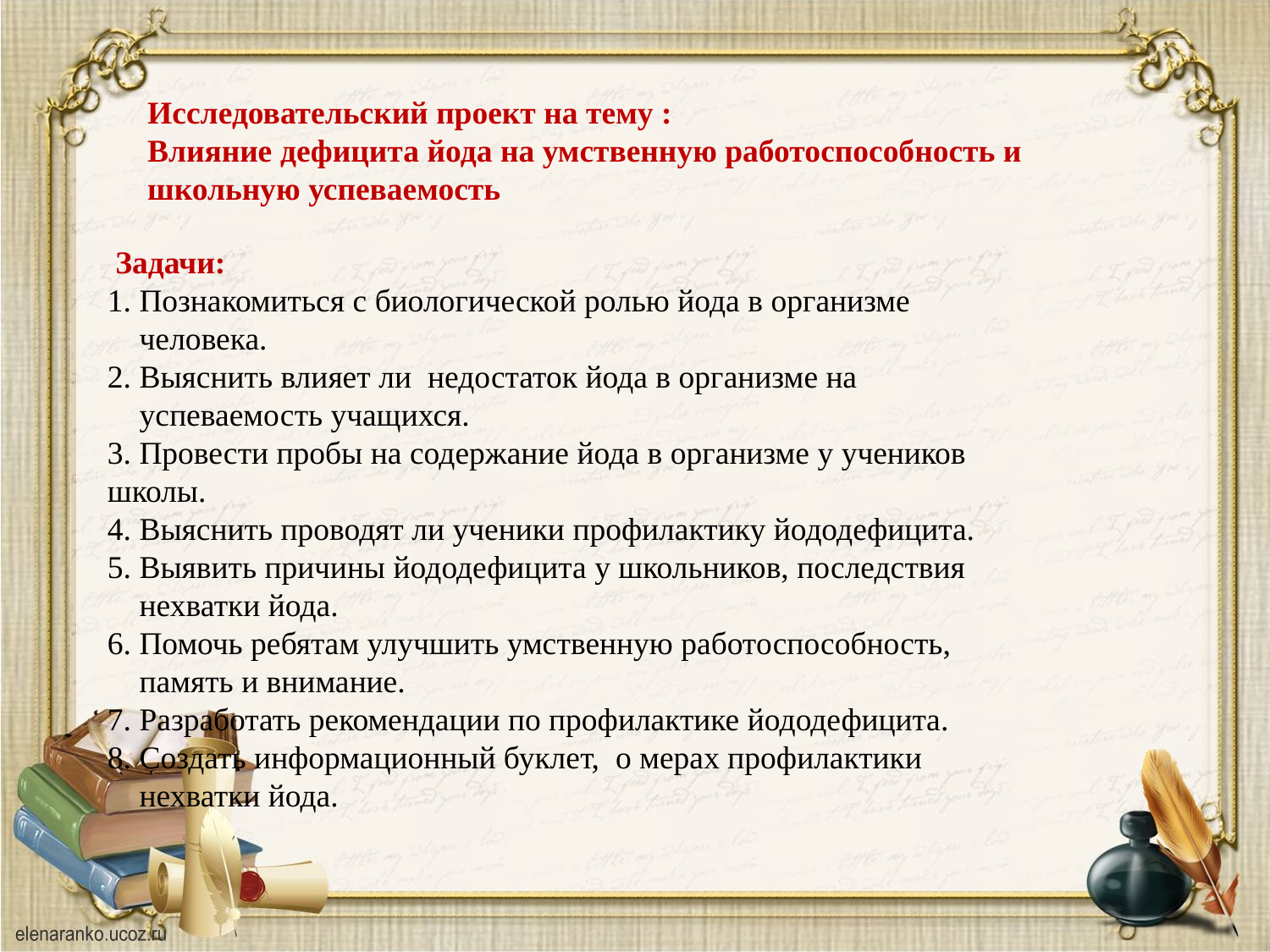

Исследовательский проект на тему :
Влияние дефицита йода на умственную работоспособность и школьную успеваемость
 Задачи:
1. Познакомиться с биологической ролью йода в организме
    человека.
2. Выяснить влияет ли  недостаток йода в организме на
    успеваемость учащихся.
3. Провести пробы на содержание йода в организме у учеников
школы.
4. Выяснить проводят ли ученики профилактику йододефицита.
5. Выявить причины йододефицита у школьников, последствия
    нехватки йода.
6. Помочь ребятам улучшить умственную работоспособность,
    память и внимание.
7. Разработать рекомендации по профилактике йододефицита.
8. Создать информационный буклет,  о мерах профилактики
    нехватки йода.